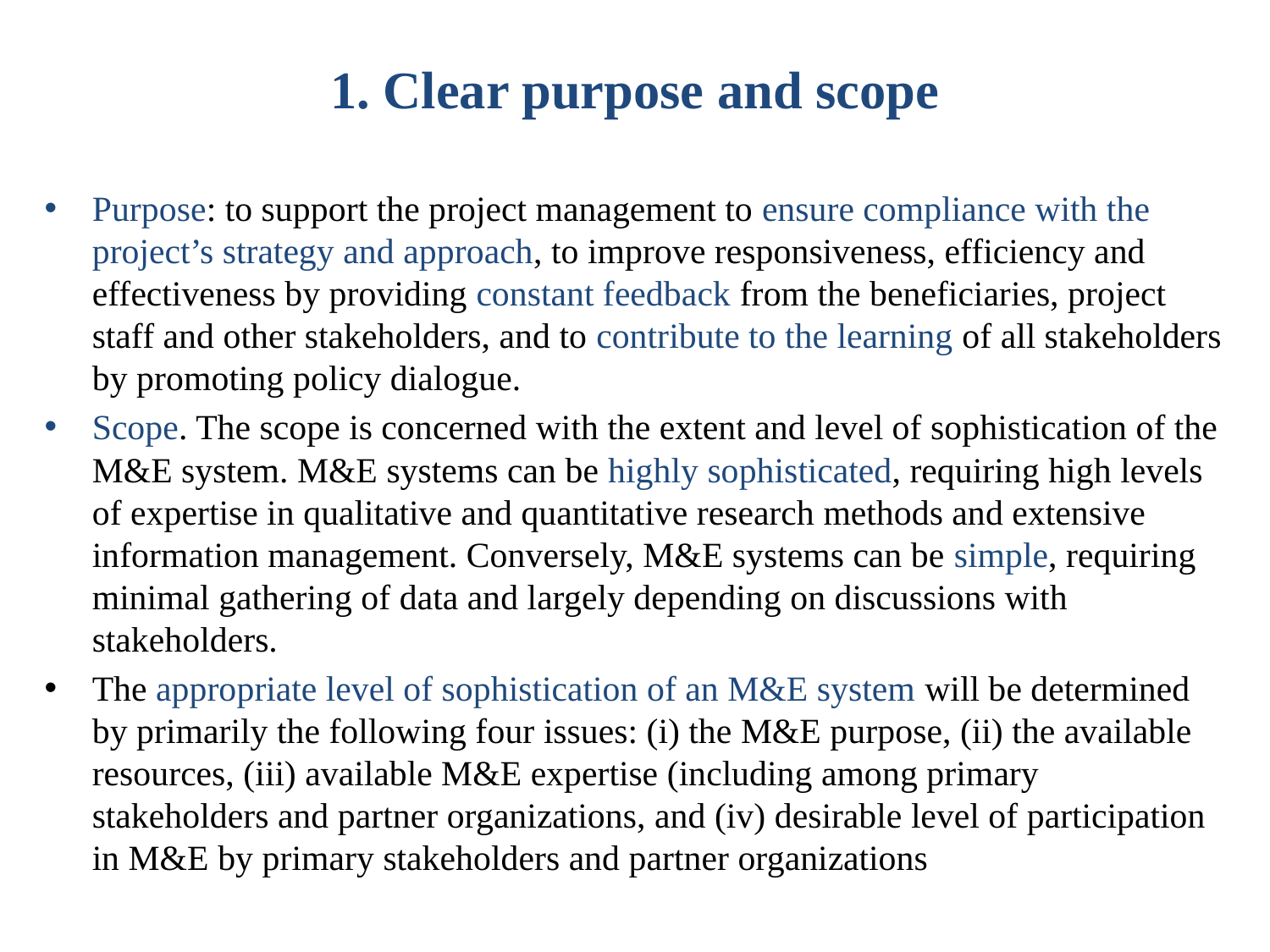

# 1. Clear purpose and scope
Purpose: to support the project management to ensure compliance with the project’s strategy and approach, to improve responsiveness, efficiency and effectiveness by providing constant feedback from the beneficiaries, project staff and other stakeholders, and to contribute to the learning of all stakeholders by promoting policy dialogue.
Scope. The scope is concerned with the extent and level of sophistication of the M&E system. M&E systems can be highly sophisticated, requiring high levels of expertise in qualitative and quantitative research methods and extensive information management. Conversely, M&E systems can be simple, requiring minimal gathering of data and largely depending on discussions with stakeholders.
The appropriate level of sophistication of an M&E system will be determined by primarily the following four issues: (i) the M&E purpose, (ii) the available resources, (iii) available M&E expertise (including among primary stakeholders and partner organizations, and (iv) desirable level of participation in M&E by primary stakeholders and partner organizations